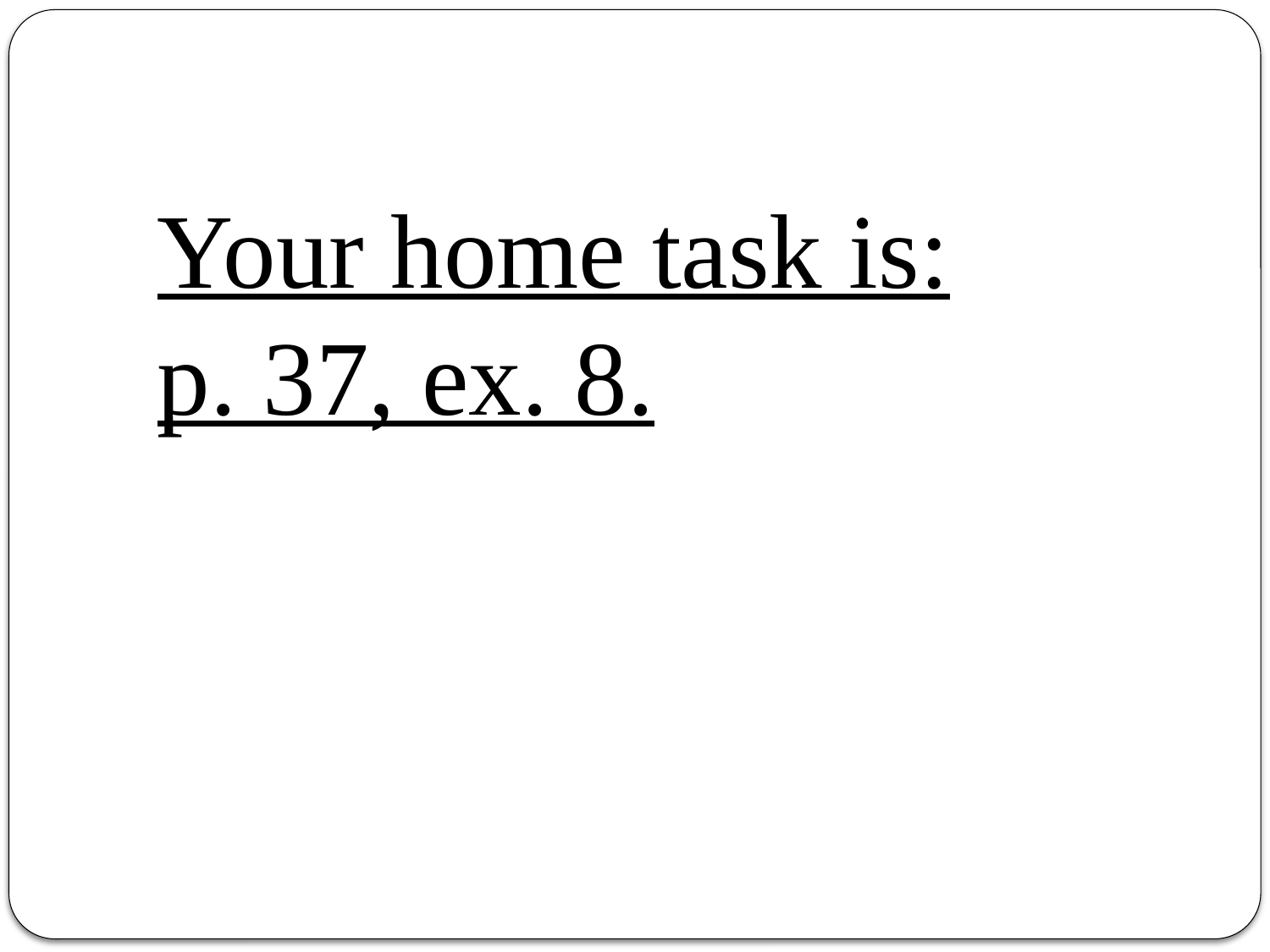

Your home task is: p. 37, ex. 8.